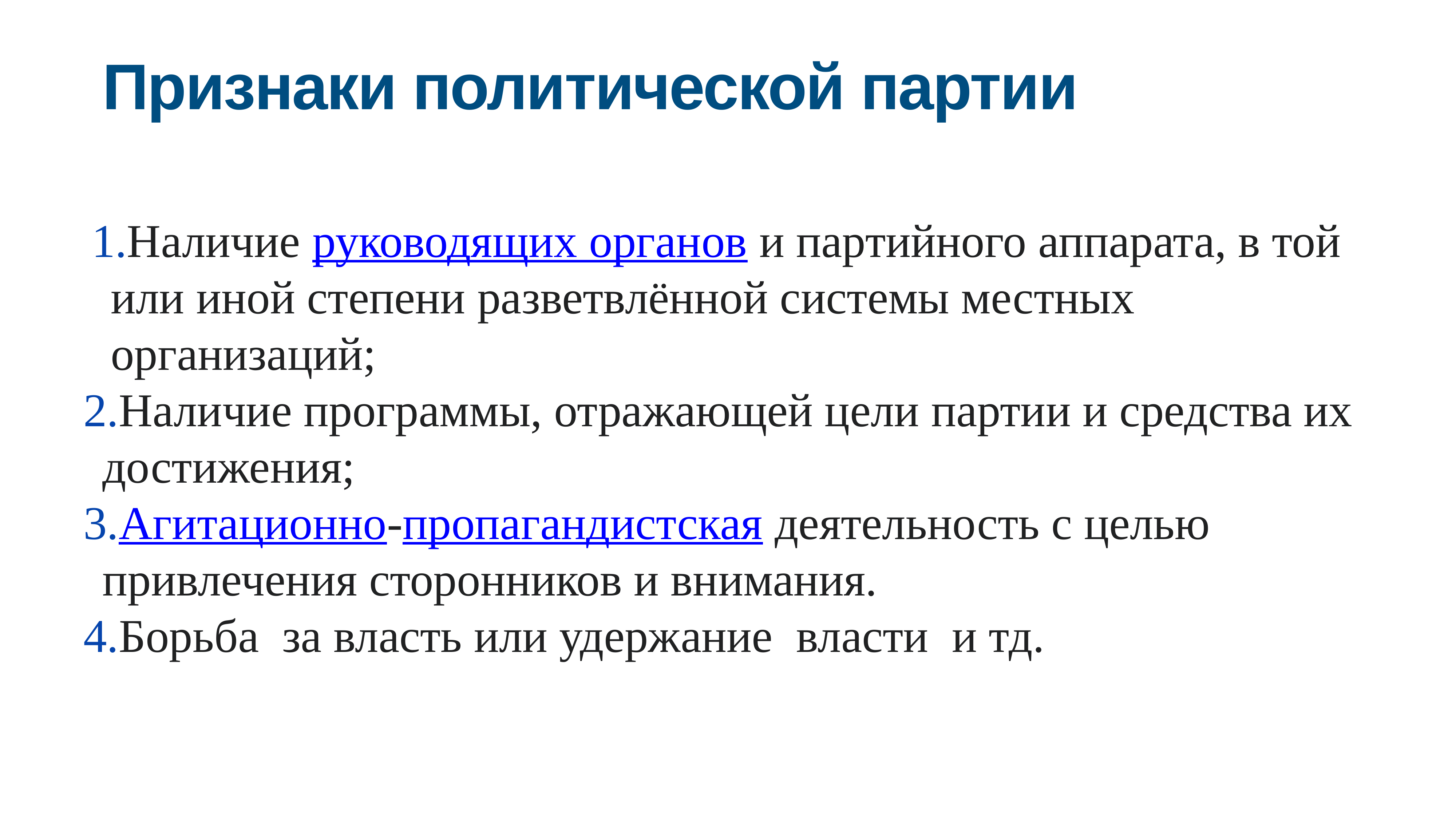

# Признаки политической партии

Наличие руководящих органов и партийного аппарата, в той или иной степени разветвлённой системы местных организаций;
Наличие программы, отражающей цели партии и средства их достижения;
Агитационно-пропагандистская деятельность с целью привлечения сторонников и внимания.
Борьба  за власть или удержание  власти  и тд.